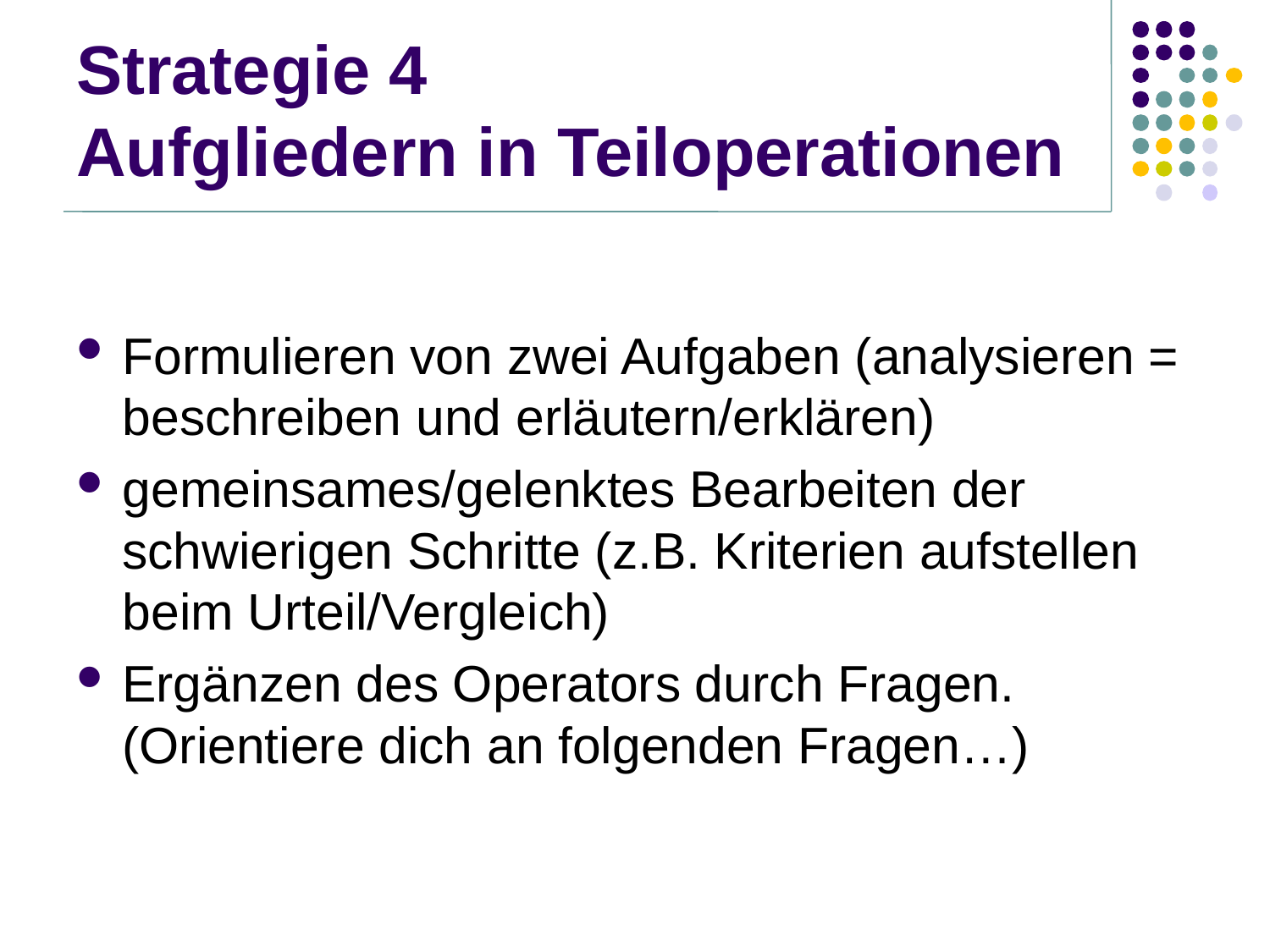

# Strategie 4 Aufgliedern in Teiloperationen
Formulieren von zwei Aufgaben (analysieren = beschreiben und erläutern/erklären)
gemeinsames/gelenktes Bearbeiten der schwierigen Schritte (z.B. Kriterien aufstellen beim Urteil/Vergleich)
Ergänzen des Operators durch Fragen. (Orientiere dich an folgenden Fragen…)